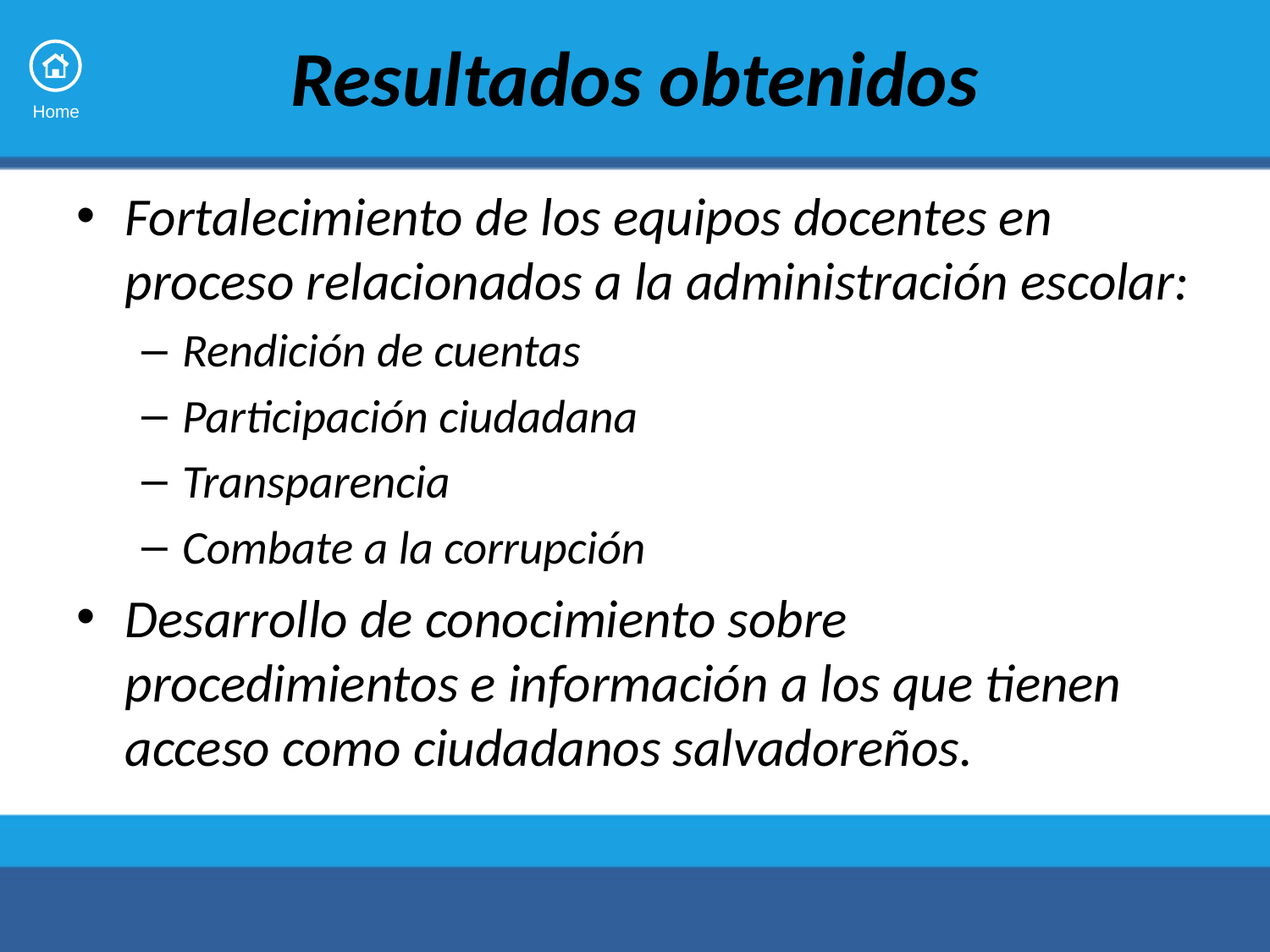

# Resultados obtenidos
Fortalecimiento de los equipos docentes en proceso relacionados a la administración escolar:
Rendición de cuentas
Participación ciudadana
Transparencia
Combate a la corrupción
Desarrollo de conocimiento sobre procedimientos e información a los que tienen acceso como ciudadanos salvadoreños.